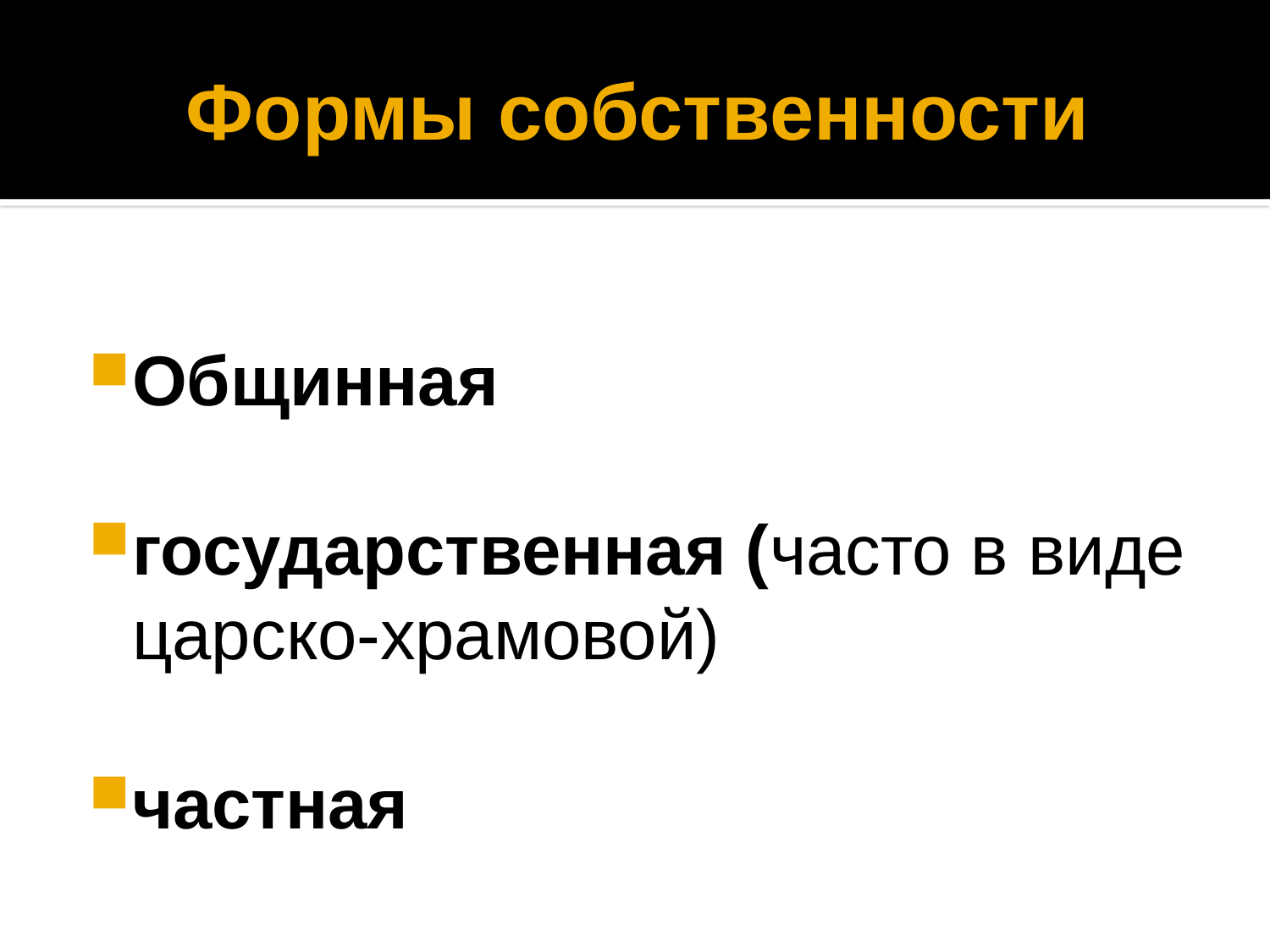

# Формы собственности

Общинная

государственная (часто в виде царско-храмовой)

частная